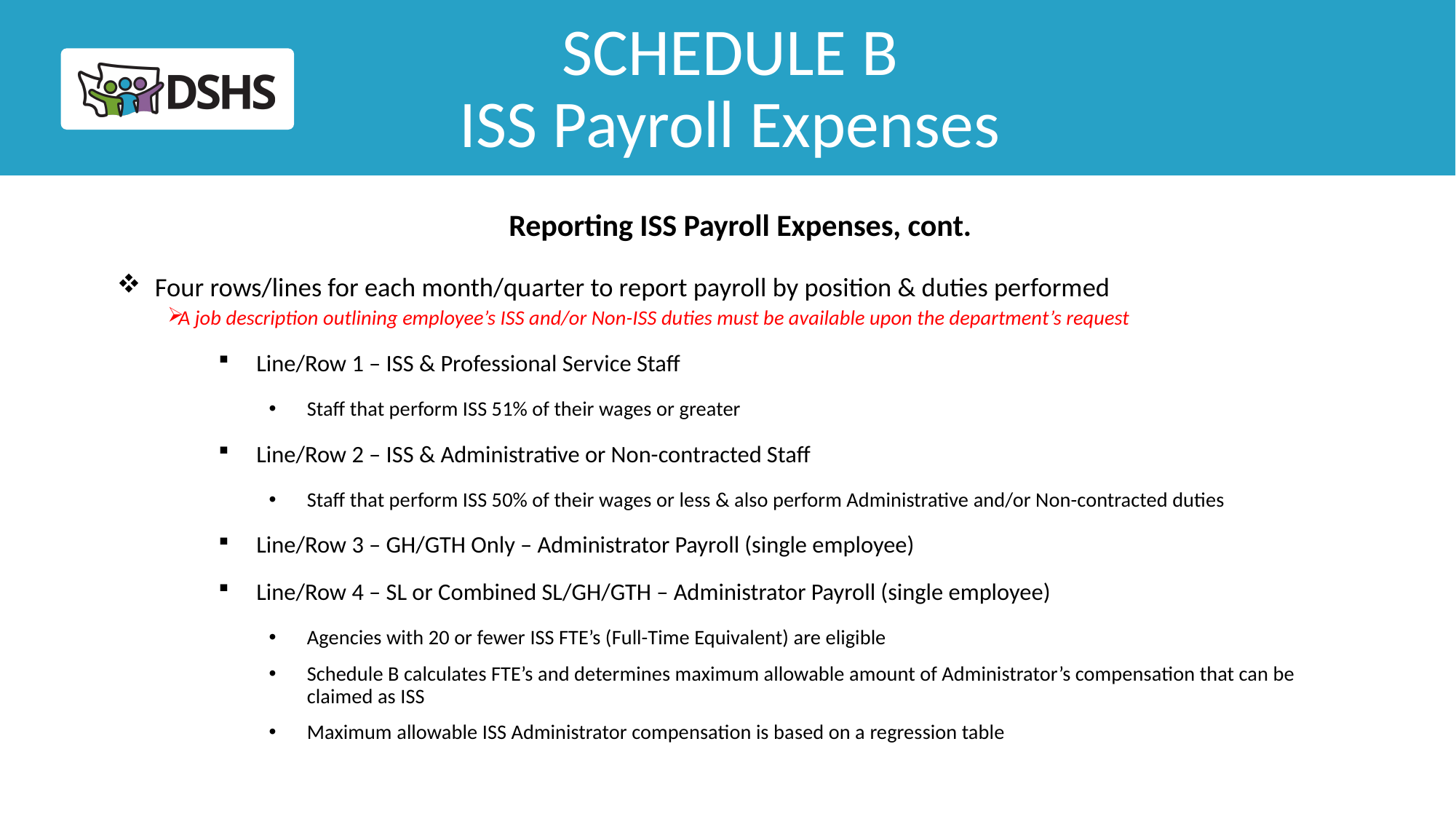

# SCHEDULE B ISS Payroll Expenses
Reporting ISS Payroll Expenses, cont.

Four rows/lines for each month/quarter to report payroll by position & duties performed
A job description outlining employee’s ISS and/or Non-ISS duties must be available upon the department’s request

Line/Row 1 – ISS & Professional Service Staff

Staff that perform ISS 51% of their wages or greater

Line/Row 2 – ISS & Administrative or Non-contracted Staff

Staff that perform ISS 50% of their wages or less & also perform Administrative and/or Non-contracted duties

Line/Row 3 – GH/GTH Only – Administrator Payroll (single employee)

Line/Row 4 – SL or Combined SL/GH/GTH – Administrator Payroll (single employee)

Agencies with 20 or fewer ISS FTE’s (Full-Time Equivalent) are eligible

Schedule B calculates FTE’s and determines maximum allowable amount of Administrator’s compensation that can be claimed as ISS

Maximum allowable ISS Administrator compensation is based on a regression table